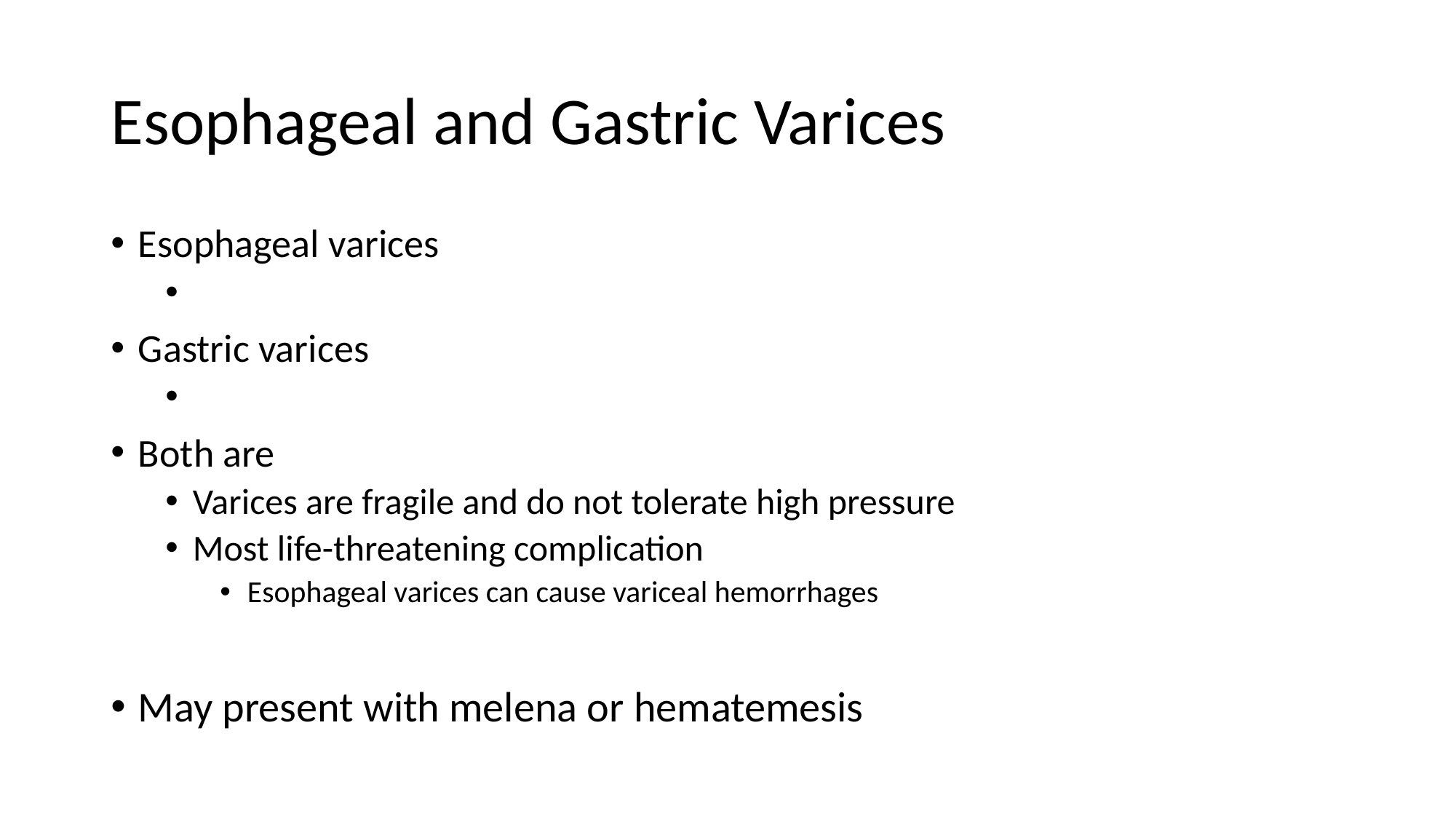

# Esophageal and Gastric Varices
Esophageal varices

Gastric varices

Both are
Varices are fragile and do not tolerate high pressure
Most life-threatening complication
Esophageal varices can cause variceal hemorrhages

May present with melena or hematemesis